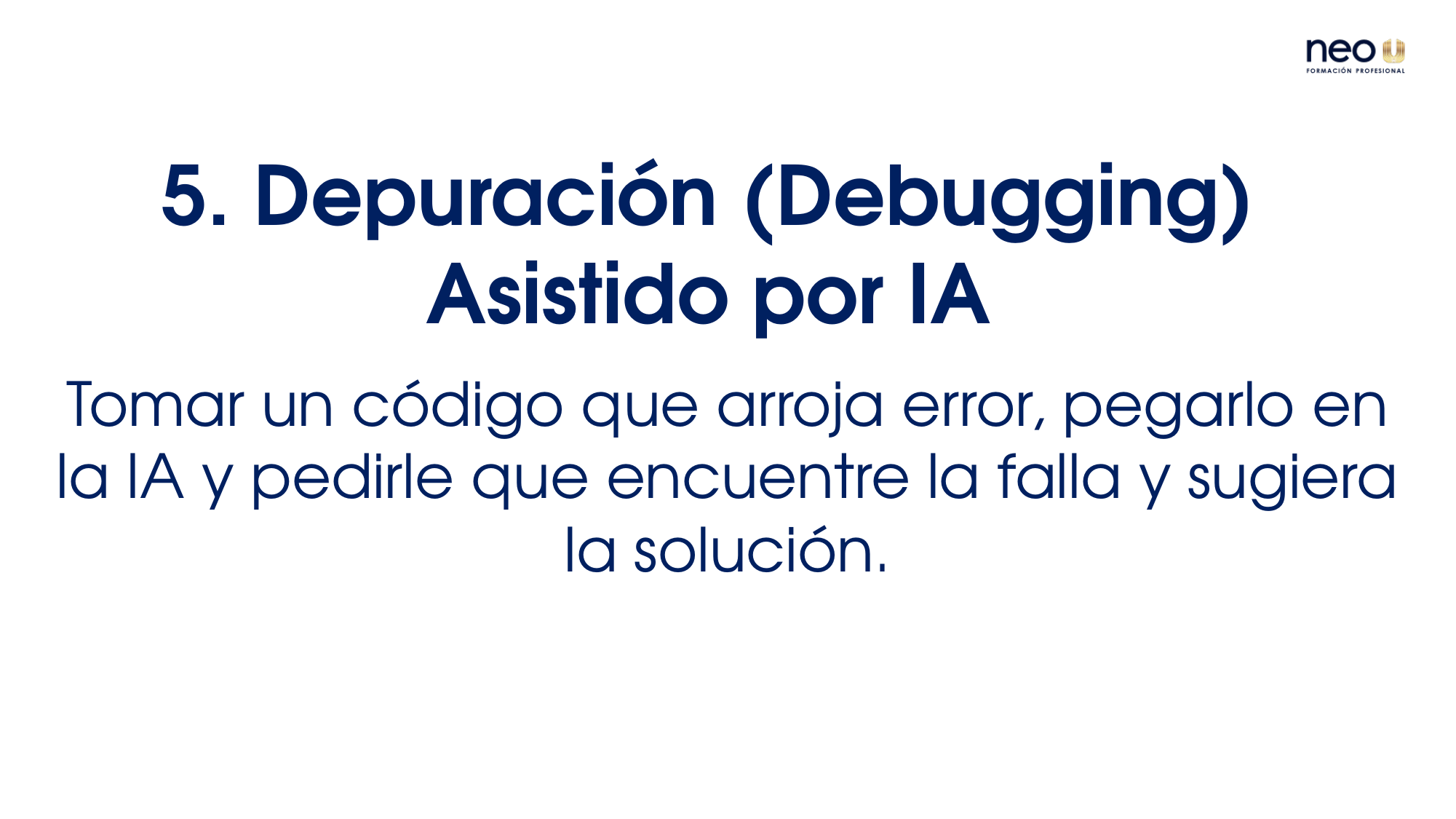

5. Depuración (Debugging) Asistido por IA
Tomar un código que arroja error, pegarlo en la IA y pedirle que encuentre la falla y sugiera la solución.